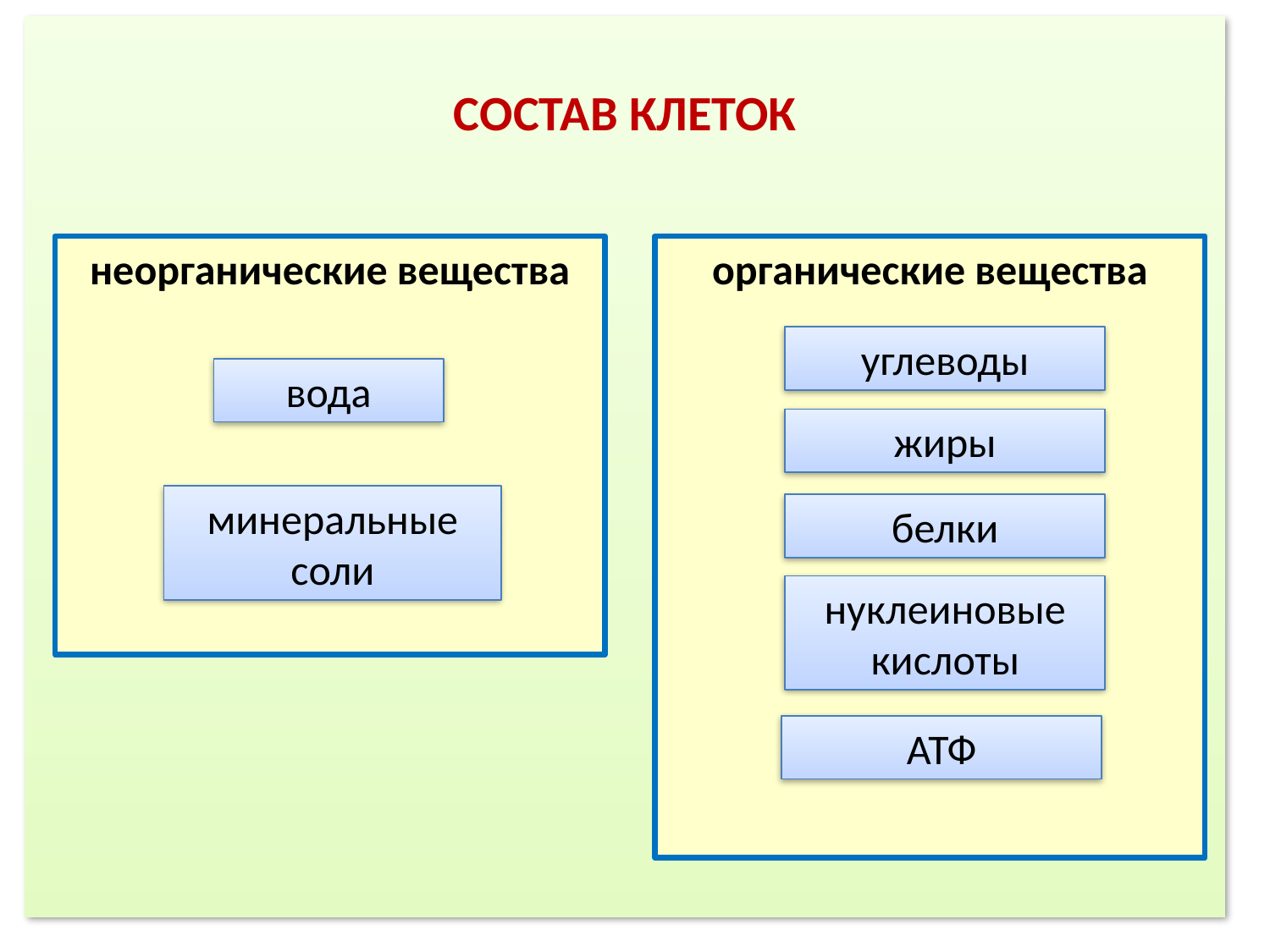

СОСТАВ КЛЕТОК

неорганические вещества

вода
минеральные соли
органические вещества

углеводы
жиры
белки
нуклеиновые кислоты
АТФ